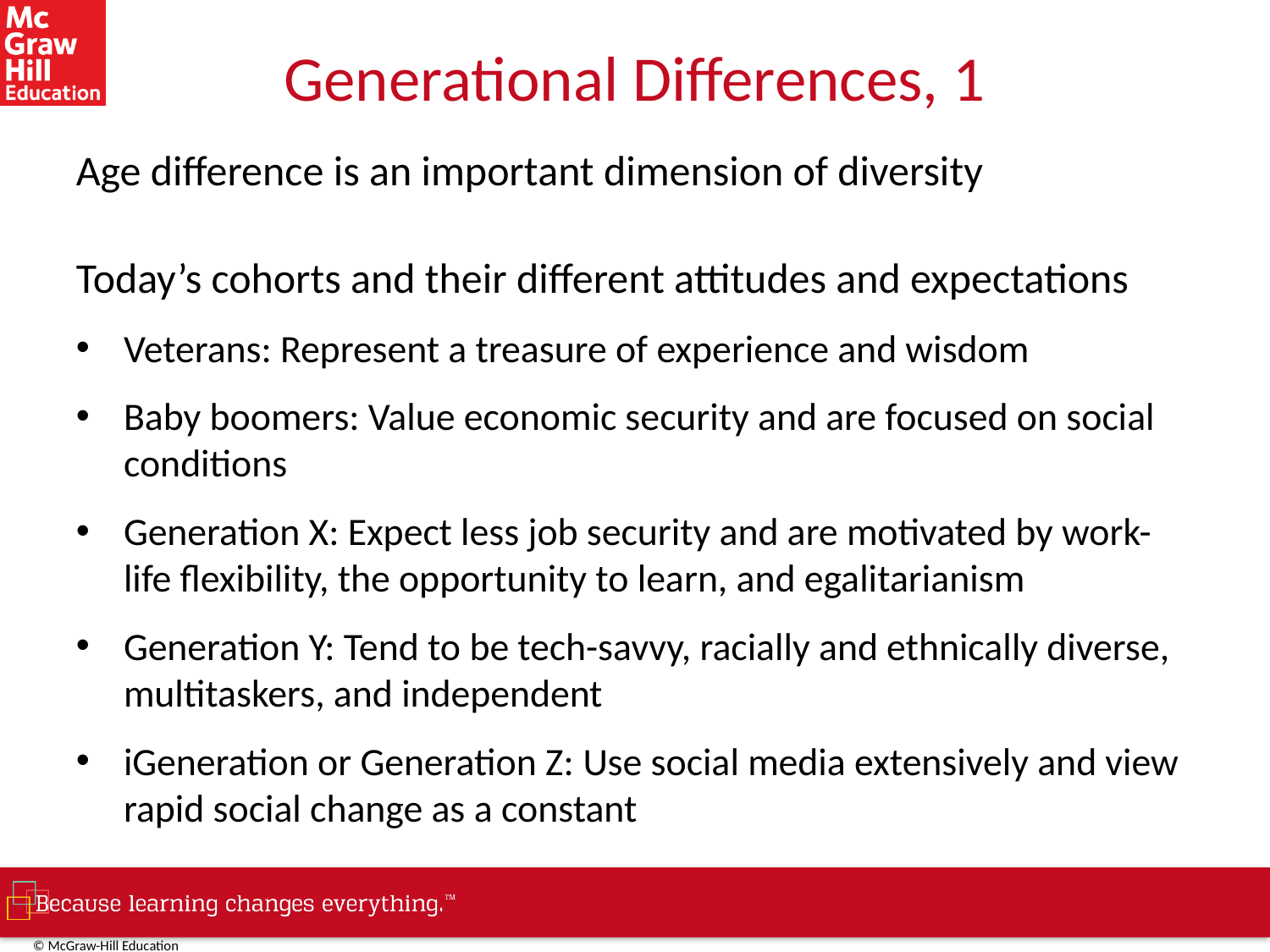

# Generational Differences, 1
Age difference is an important dimension of diversity

Today’s cohorts and their different attitudes and expectations
Veterans: Represent a treasure of experience and wisdom
Baby boomers: Value economic security and are focused on social conditions
Generation X: Expect less job security and are motivated by work-life flexibility, the opportunity to learn, and egalitarianism
Generation Y: Tend to be tech-savvy, racially and ethnically diverse, multitaskers, and independent
iGeneration or Generation Z: Use social media extensively and view rapid social change as a constant